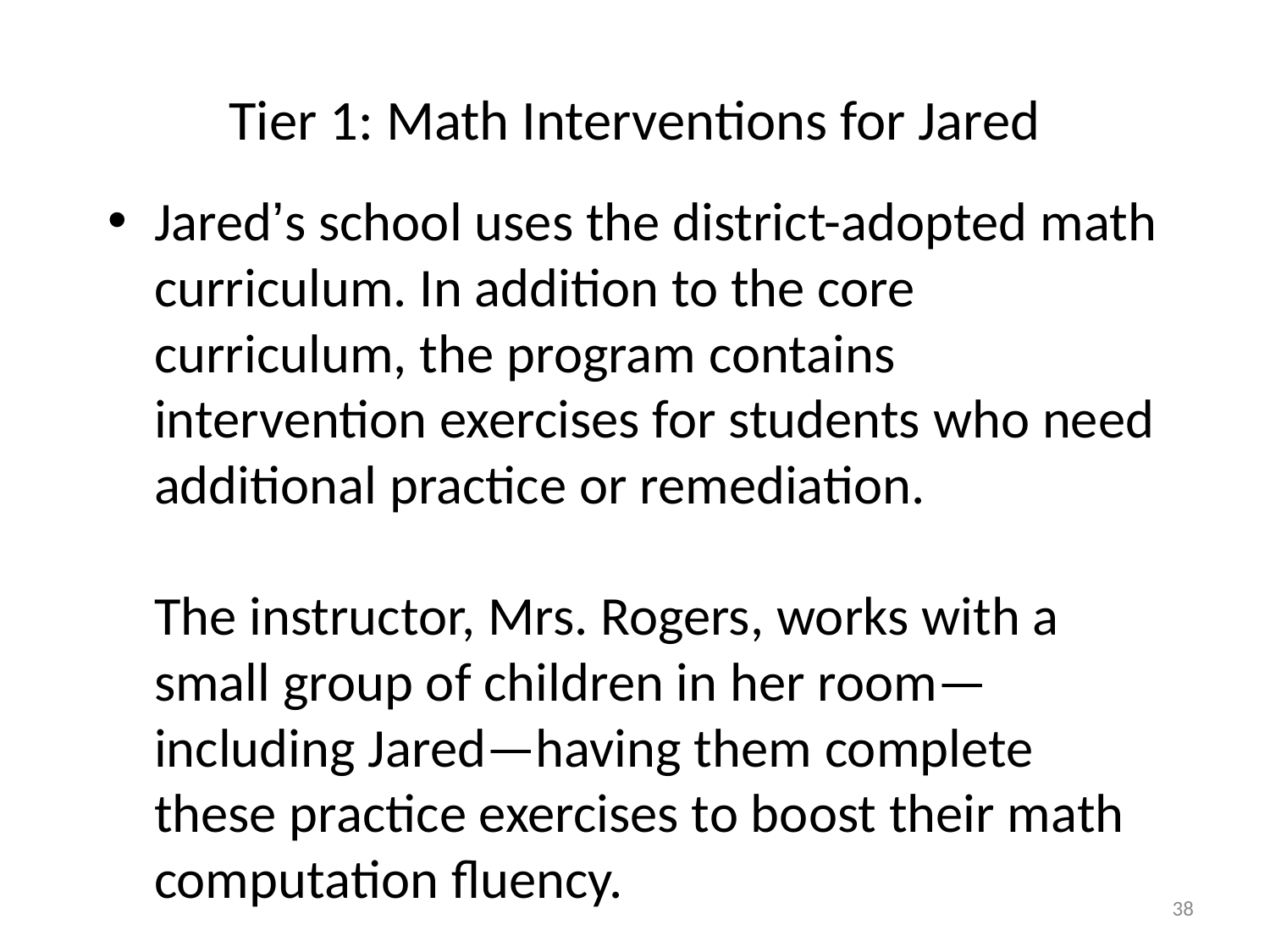

# Tier 1: Math Interventions for Jared
Jared’s school uses the district-adopted math curriculum. In addition to the core curriculum, the program contains intervention exercises for students who need additional practice or remediation.
The instructor, Mrs. Rogers, works with a small group of children in her room—including Jared—having them complete these practice exercises to boost their math computation fluency.
38